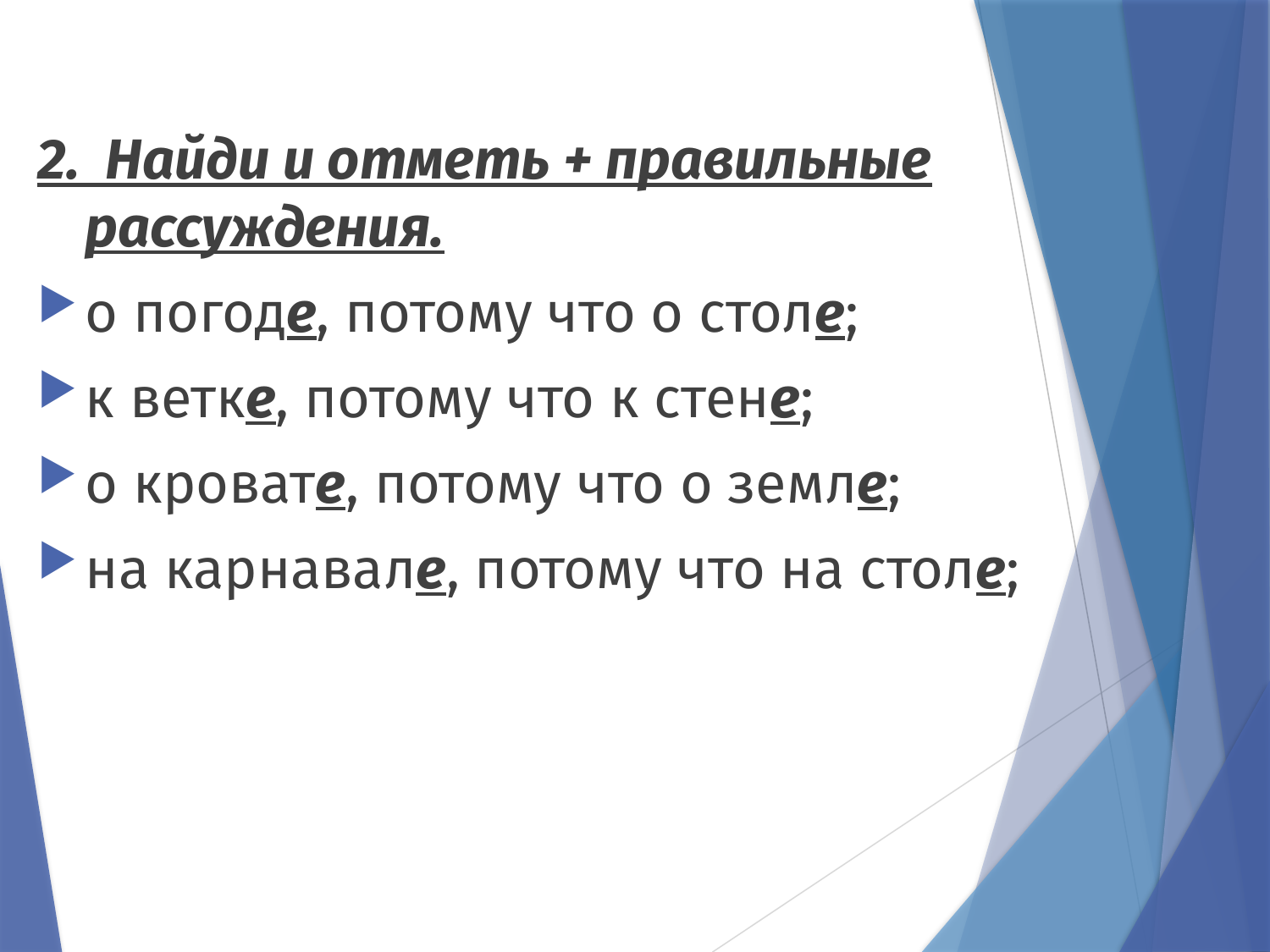

2.  Найди и отметь + правильные рассуждения.
о погоде, потому что о столе;
к ветке, потому что к стене;
о кровате, потому что о земле;
на карнавале, потому что на столе;